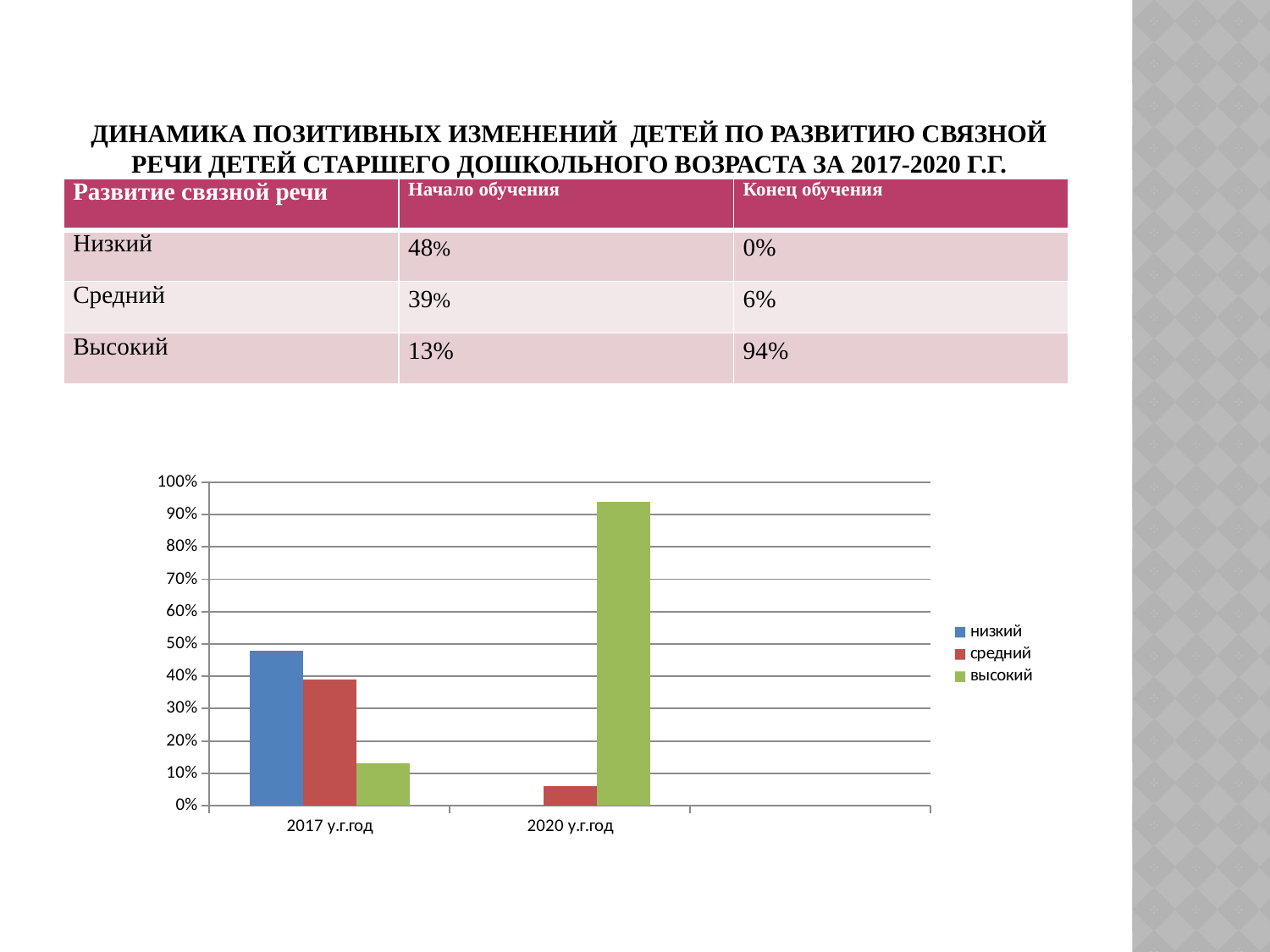

# Динамика позитивных изменений  детей по развитию связной речи детей старшего дошкольного возраста за 2017-2020 г.г.
| Развитие связной речи | Начало обучения | Конец обучения |
| --- | --- | --- |
| Низкий | 48% | 0% |
| Средний | 39% | 6% |
| Высокий | 13% | 94% |

### Chart

| Category | низкий | средний | высокий |
|---|---|---|---|
| 2017 у.г.год | 0.4800000000000002 | 0.39000000000000024 | 0.13 |
| 2020 у.г.год | 0.0 | 0.06000000000000003 | 0.9400000000000004 |